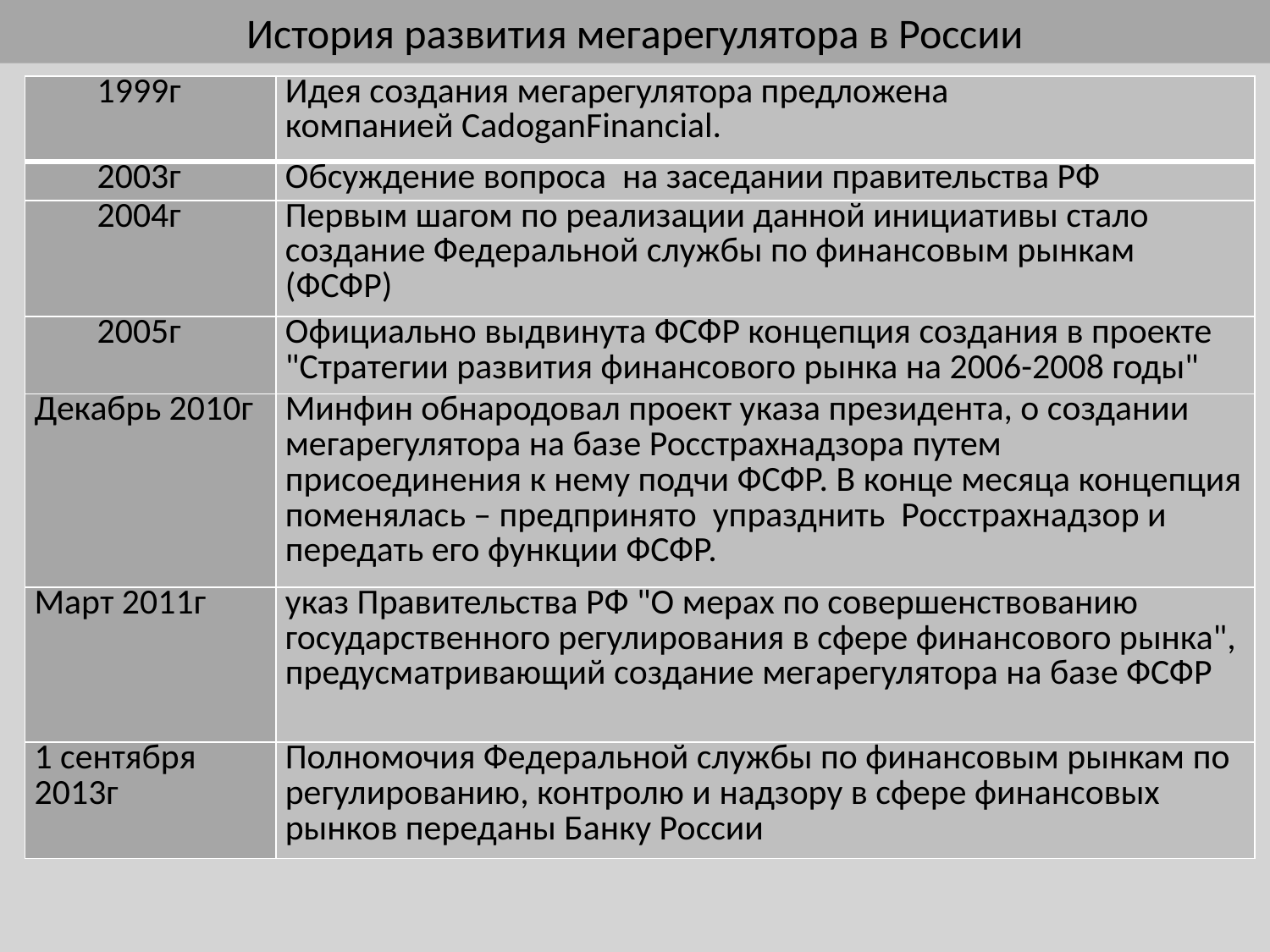

История развития мегарегулятора в России
| 1999г | Идея создания мегарегулятора предложена компанией CadoganFinancial. |
| --- | --- |
| 2003г | Обсуждение вопроса на заседании правительства РФ |
| 2004г | Первым шагом по реализации данной инициативы стало создание Федеральной службы по финансовым рынкам (ФСФР) |
| 2005г | Официально выдвинута ФСФР концепция создания в проекте "Стратегии развития финансового рынка на 2006-2008 годы" |
| Декабрь 2010г | Минфин обнародовал проект указа президента, о создании мегарегулятора на базе Росстрахнадзора путем присоединения к нему подчи ФСФР. В конце месяца концепция поменялась – предпринято упразднить Росстрахнадзор и передать его функции ФСФР. |
| Март 2011г | указ Правительства РФ "О мерах по совершенствованию государственного регулирования в сфере финансового рынка", предусматривающий создание мегарегулятора на базе ФСФР |
| 1 сентября 2013г | Полномочия Федеральной службы по финансовым рынкам по регулированию, контролю и надзору в сфере финансовых рынков переданы Банку России |